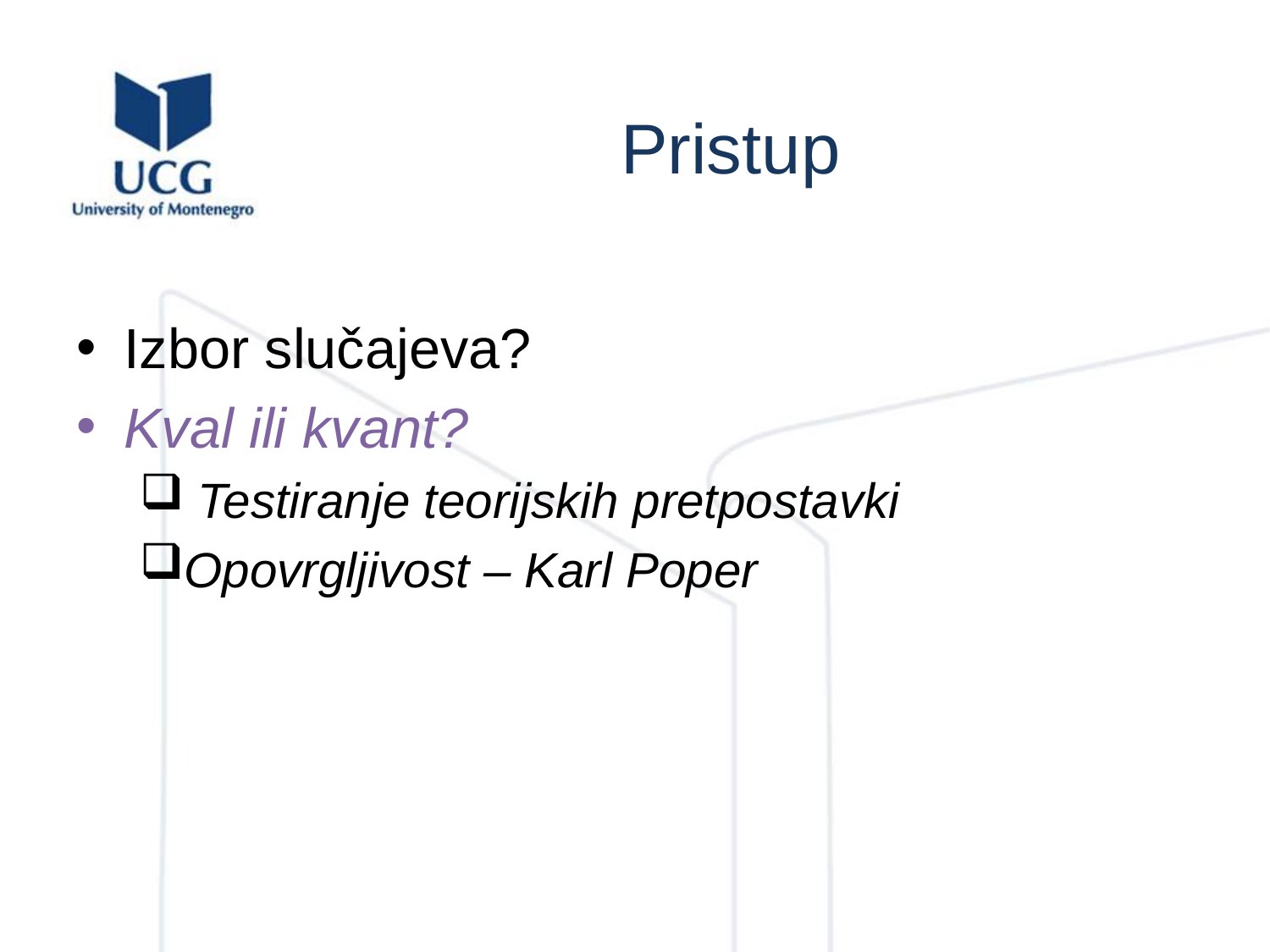

# Pristup
Izbor slučajeva?
Kval ili kvant?
 Testiranje teorijskih pretpostavki
Opovrgljivost – Karl Poper